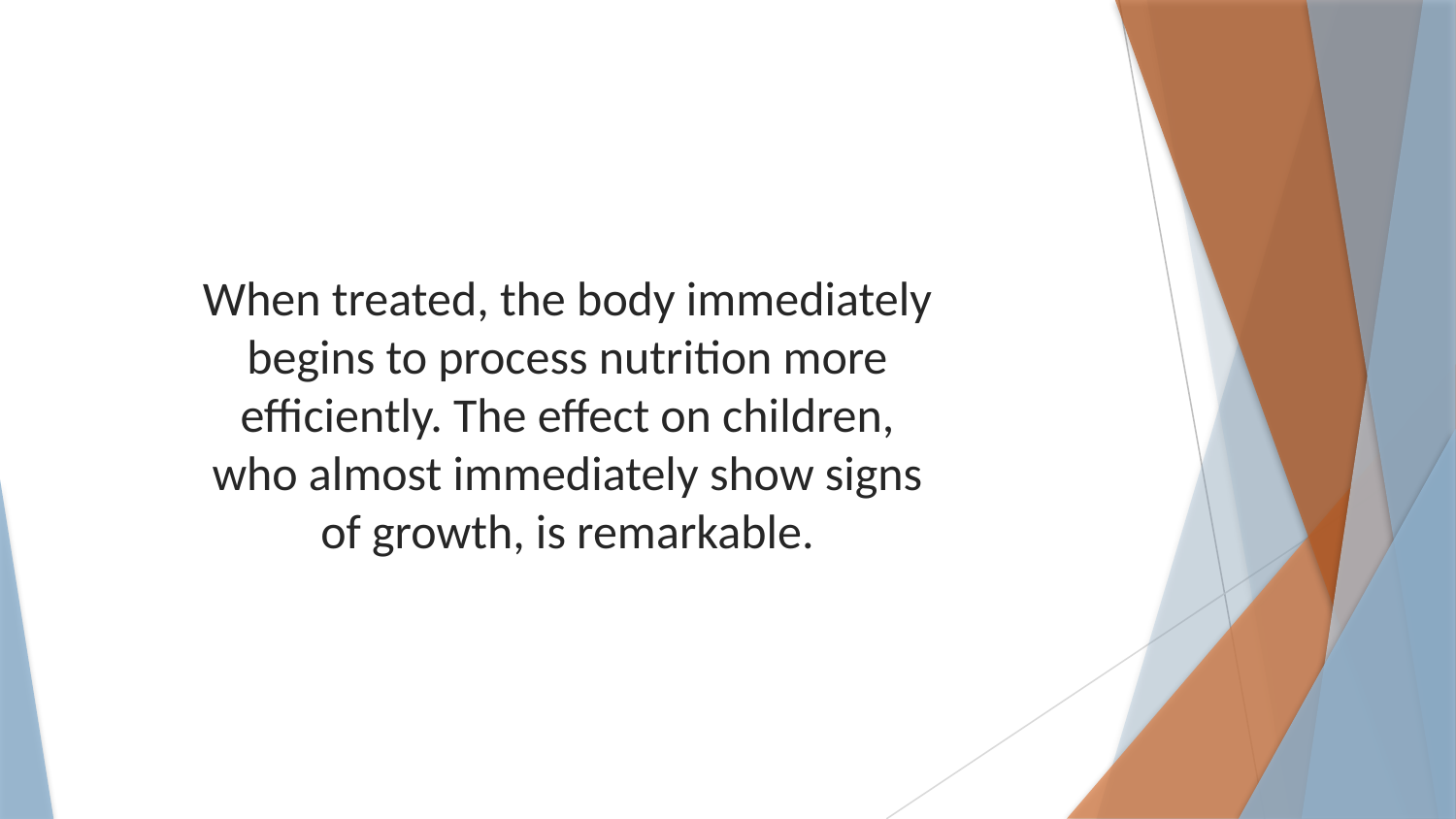

When treated, the body immediately begins to process nutrition more efficiently. The effect on children, who almost immediately show signs of growth, is remarkable.